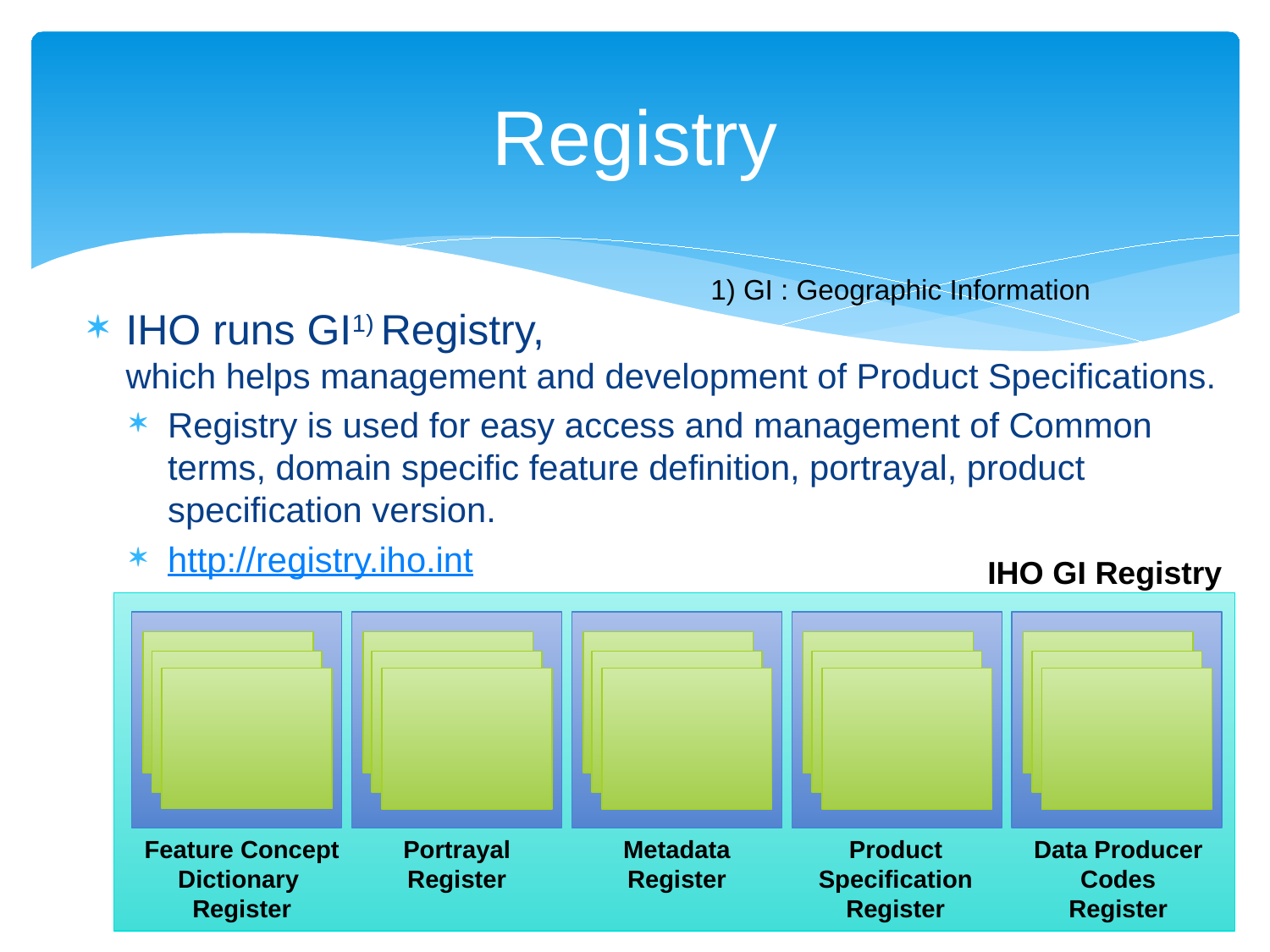

# Registry
1) GI : Geographic Information
IHO runs GI1) Registry,
which helps management and development of Product Specifications.
Registry is used for easy access and management of Common terms, domain specific feature definition, portrayal, product specification version.
http://registry.iho.int

IHO GI Registry

Feature Concept Dictionary
Register
Portrayal
Register
Metadata
Register
Product Specification Register
Data Producer
Codes
Register